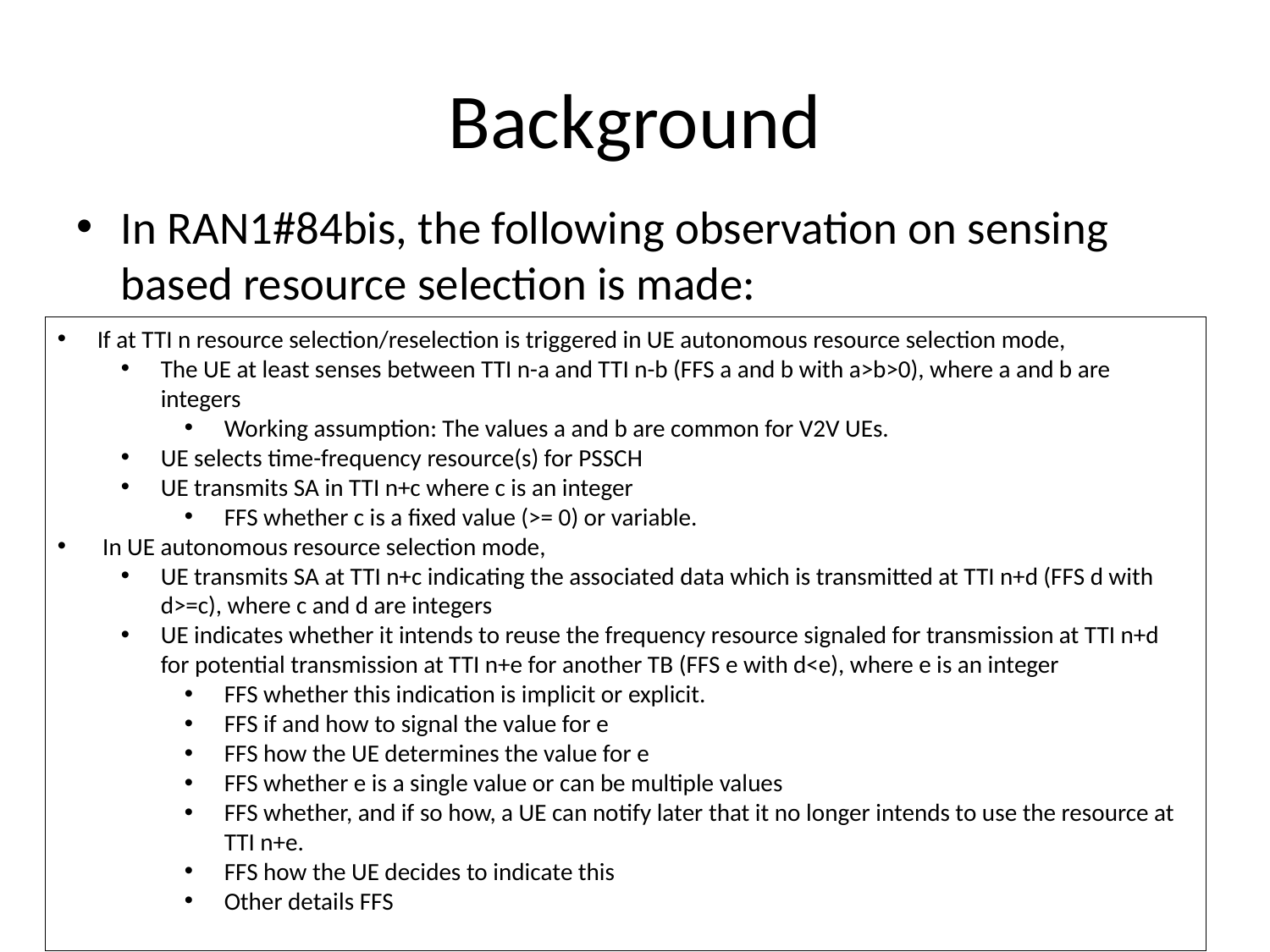

# Background
In RAN1#84bis, the following observation on sensing based resource selection is made:

If at TTI n resource selection/reselection is triggered in UE autonomous resource selection mode,
The UE at least senses between TTI n-a and TTI n-b (FFS a and b with a>b>0), where a and b are integers
Working assumption: The values a and b are common for V2V UEs.
UE selects time-frequency resource(s) for PSSCH
UE transmits SA in TTI n+c where c is an integer
FFS whether c is a fixed value (>= 0) or variable.
 In UE autonomous resource selection mode,
UE transmits SA at TTI n+c indicating the associated data which is transmitted at TTI n+d (FFS d with d>=c), where c and d are integers
UE indicates whether it intends to reuse the frequency resource signaled for transmission at TTI n+d for potential transmission at TTI n+e for another TB (FFS e with d<e), where e is an integer
FFS whether this indication is implicit or explicit.
FFS if and how to signal the value for e
FFS how the UE determines the value for e
FFS whether e is a single value or can be multiple values
FFS whether, and if so how, a UE can notify later that it no longer intends to use the resource at TTI n+e.
FFS how the UE decides to indicate this
Other details FFS